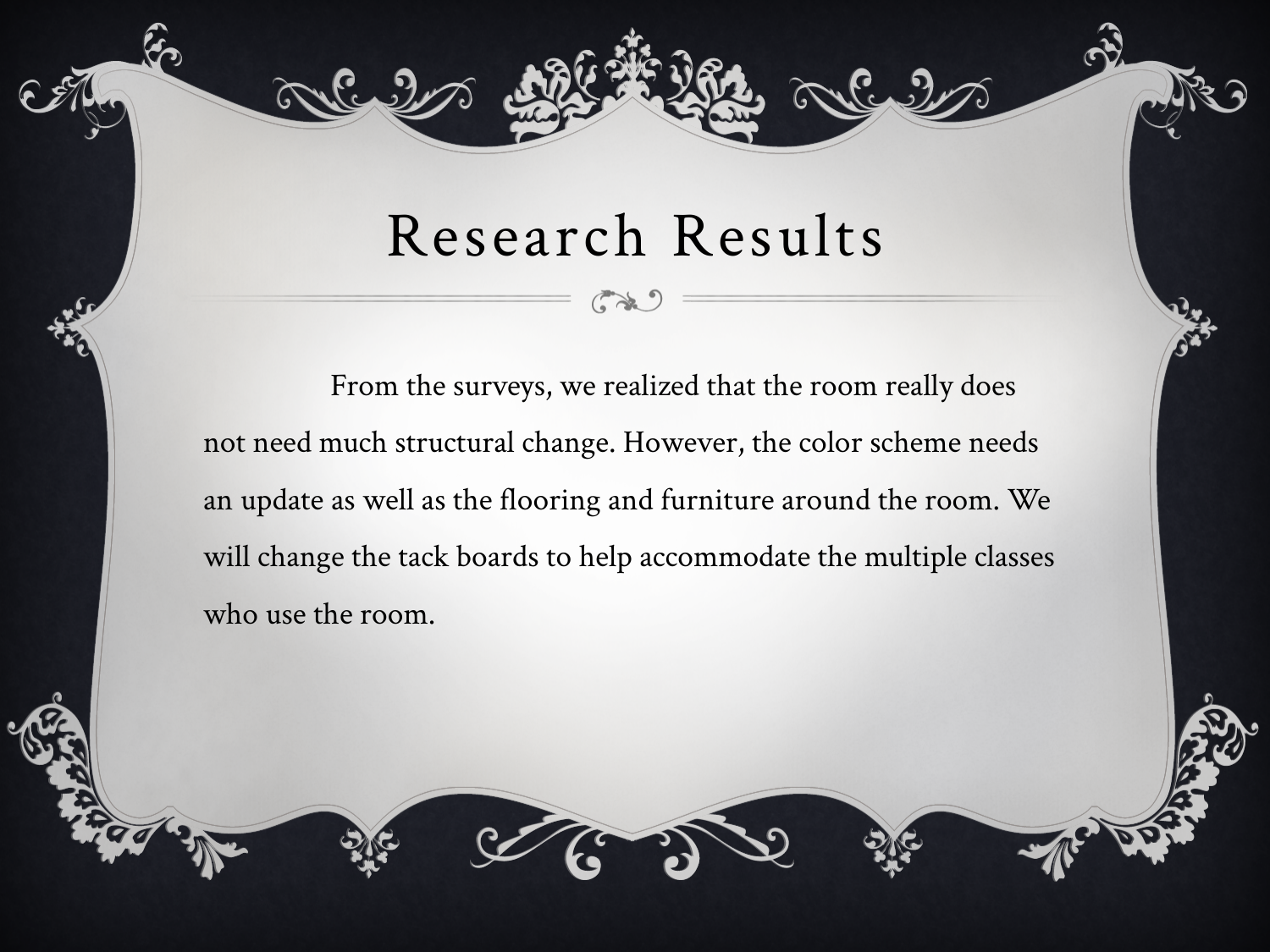

# Research Results
	From the surveys, we realized that the room really does not need much structural change. However, the color scheme needs an update as well as the flooring and furniture around the room. We will change the tack boards to help accommodate the multiple classes who use the room.